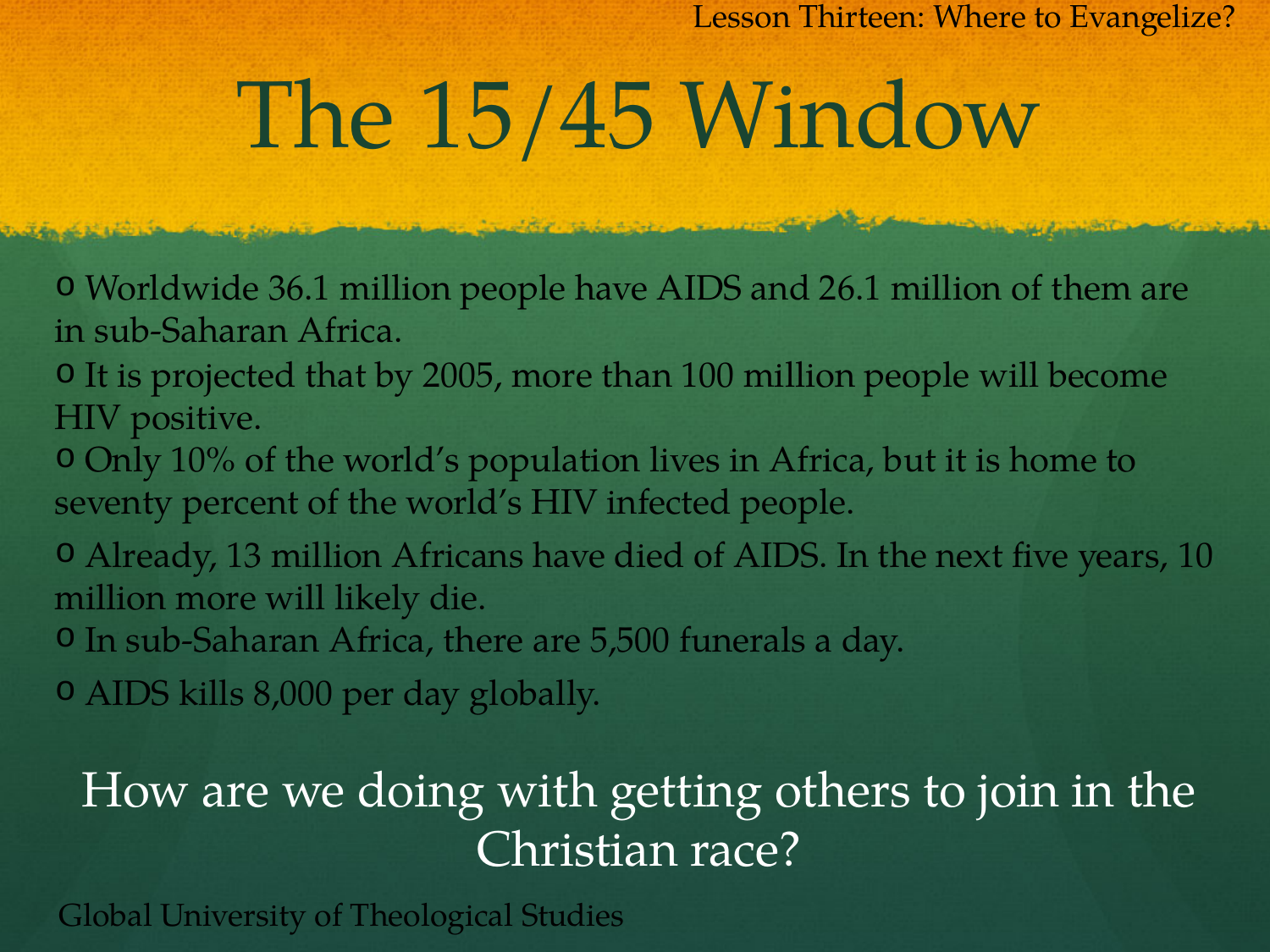

Lesson Thirteen: Where to Evangelize?

# The 15/45 Window
 Worldwide 36.1 million people have AIDS and 26.1 million of them are in sub-Saharan Africa.
 It is projected that by 2005, more than 100 million people will become HIV positive.
 Only 10% of the world’s population lives in Africa, but it is home to seventy percent of the world’s HIV infected people.
 Already, 13 million Africans have died of AIDS. In the next five years, 10 million more will likely die.
 In sub-Saharan Africa, there are 5,500 funerals a day.
 AIDS kills 8,000 per day globally.
How are we doing with getting others to join in the Christian race?
Global University of Theological Studies